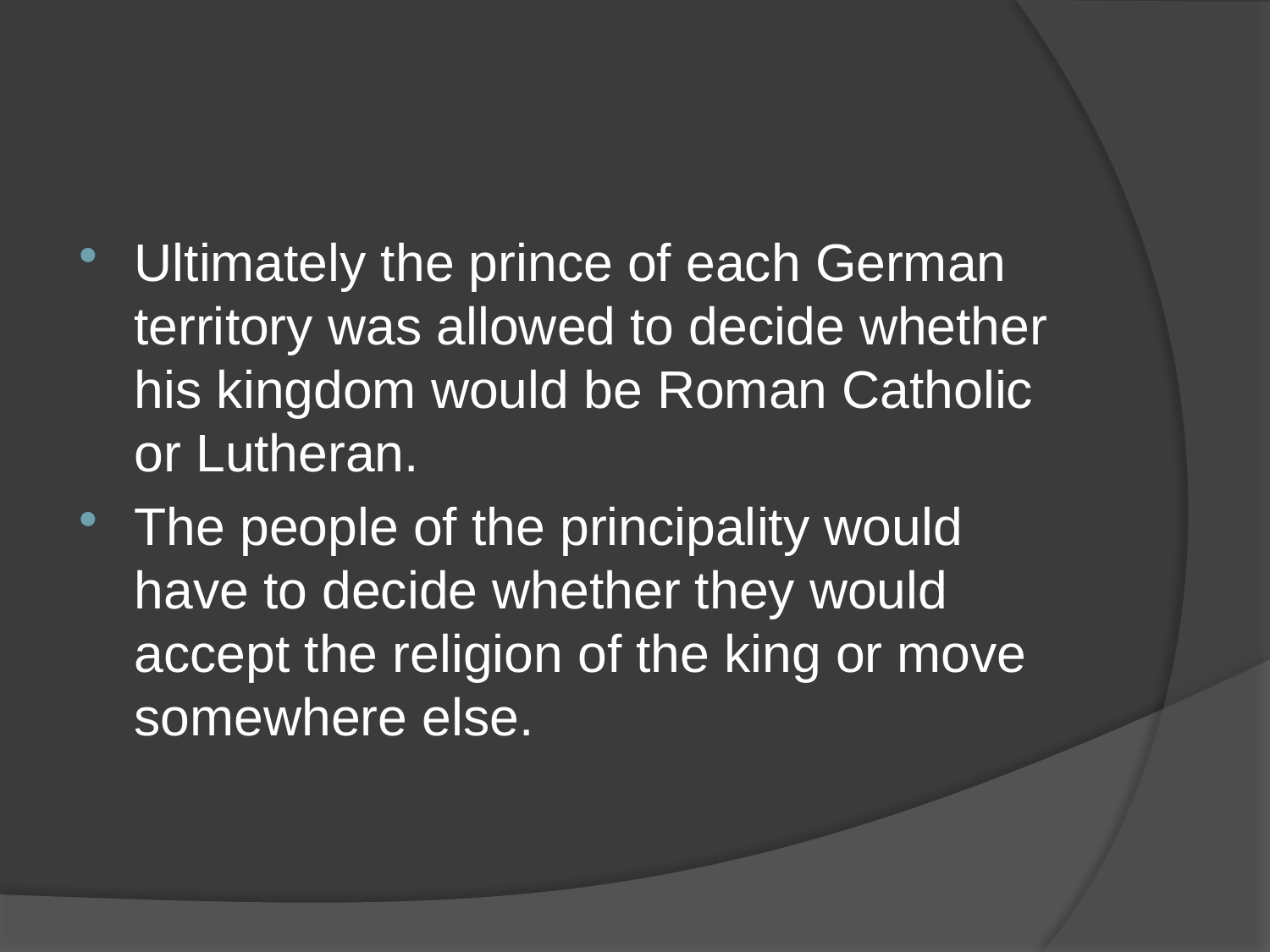

#
Ultimately the prince of each German territory was allowed to decide whether his kingdom would be Roman Catholic or Lutheran.
The people of the principality would have to decide whether they would accept the religion of the king or move somewhere else.